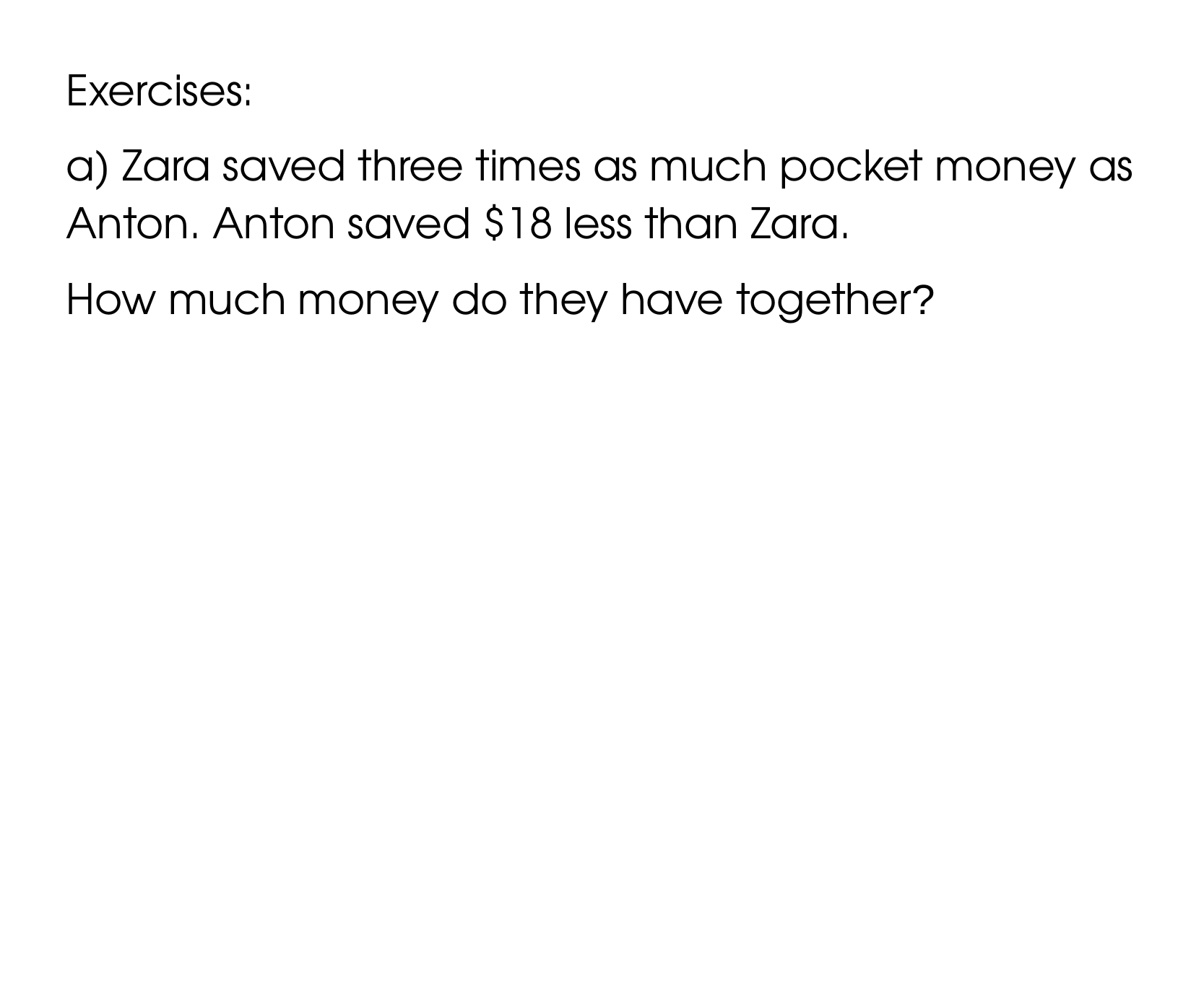

Exercises:
a) Zara saved three times as much pocket money as Anton. Anton saved $18 less than Zara.
How much money do they have together?